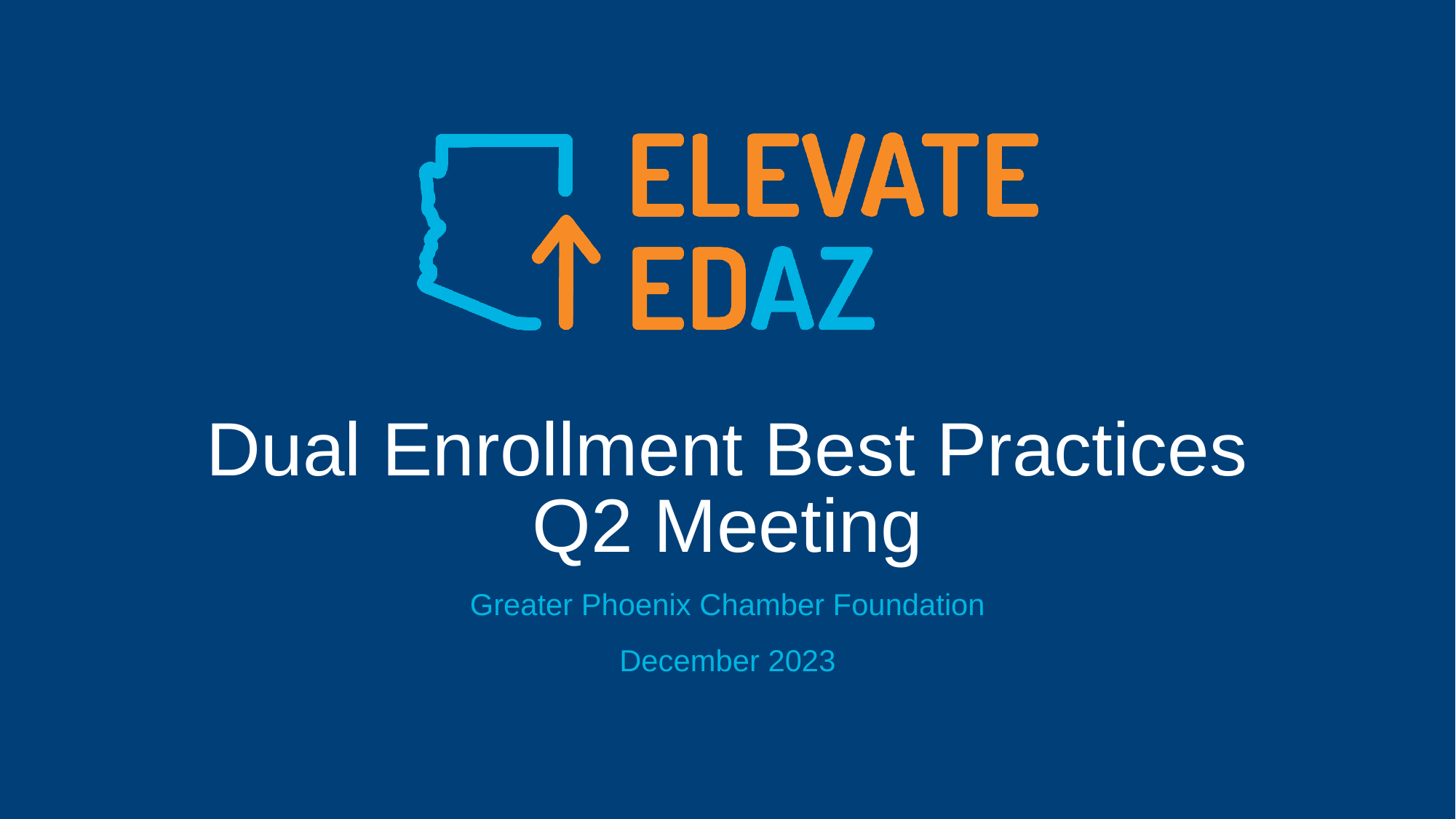

# Dual Enrollment Best Practices Q2 Meeting
Greater Phoenix Chamber Foundation
December 2023